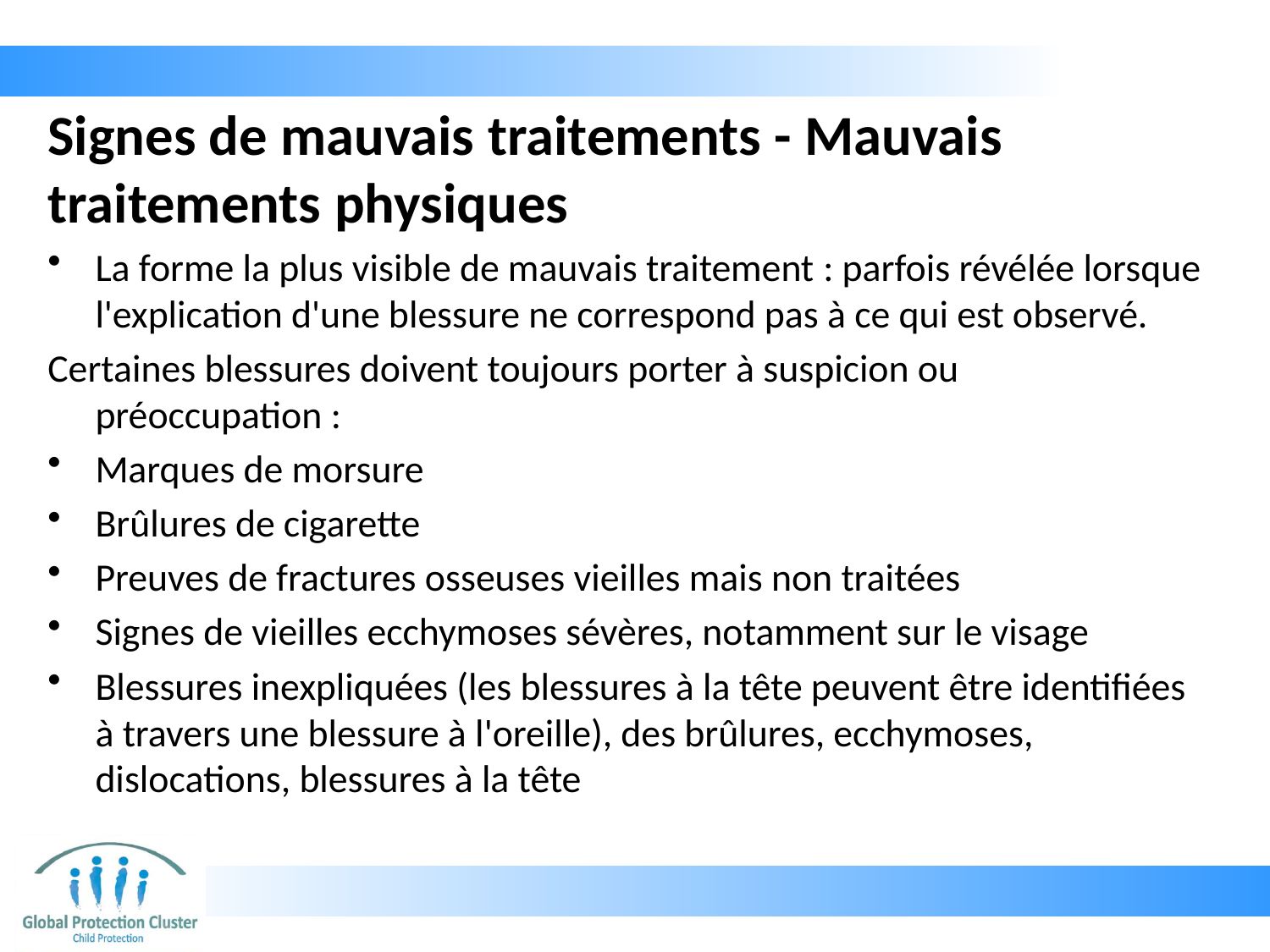

# Signes de mauvais traitements - Mauvais traitements physiques
La forme la plus visible de mauvais traitement : parfois révélée lorsque l'explication d'une blessure ne correspond pas à ce qui est observé.
Certaines blessures doivent toujours porter à suspicion ou préoccupation :
Marques de morsure
Brûlures de cigarette
Preuves de fractures osseuses vieilles mais non traitées
Signes de vieilles ecchymoses sévères, notamment sur le visage
Blessures inexpliquées (les blessures à la tête peuvent être identifiées à travers une blessure à l'oreille), des brûlures, ecchymoses, dislocations, blessures à la tête